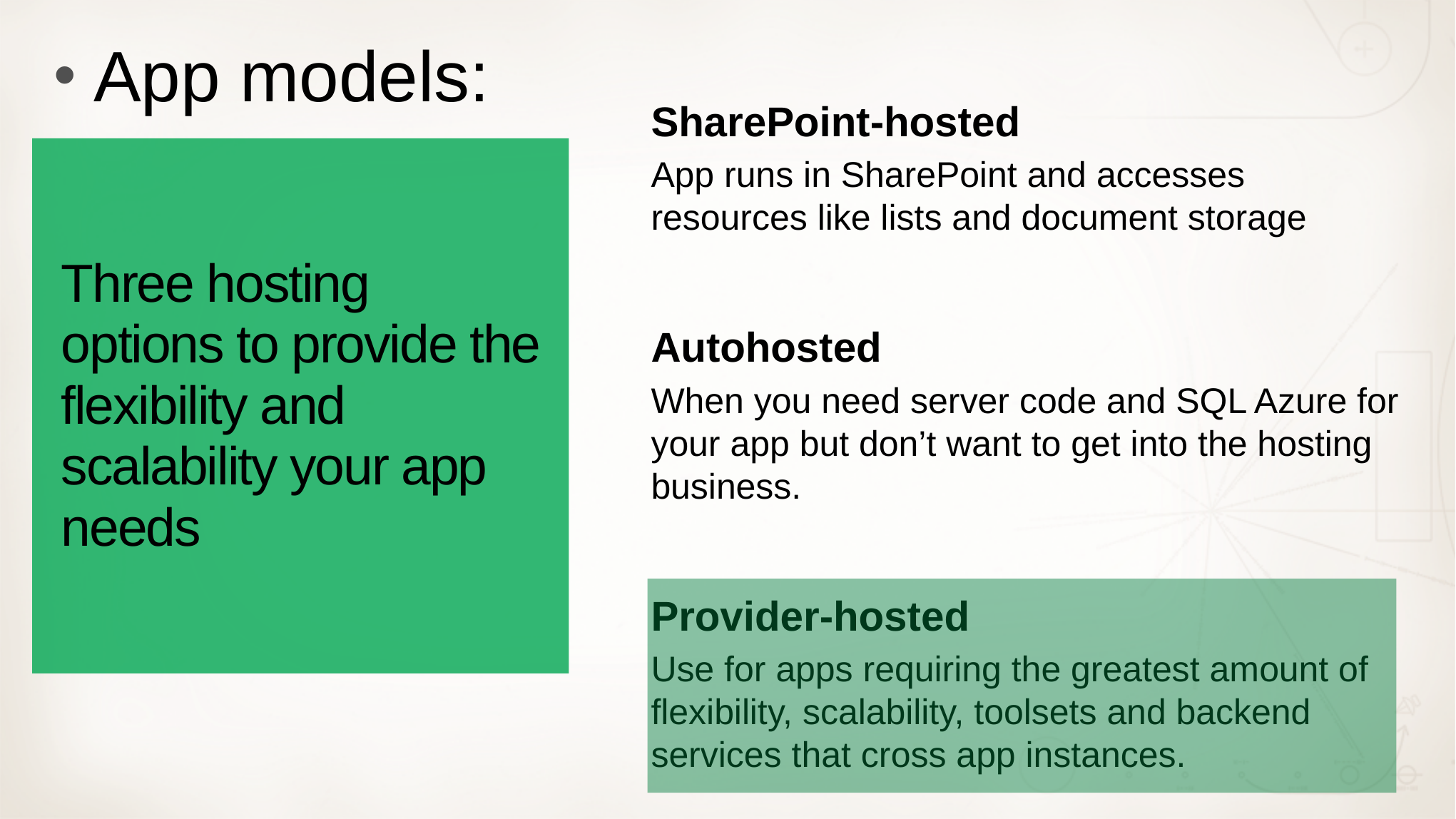

App models:

SharePoint-hosted
App runs in SharePoint and accesses resources like lists and document storage

Autohosted
When you need server code and SQL Azure for your app but don’t want to get into the hosting business.

Provider-hosted
Use for apps requiring the greatest amount of flexibility, scalability, toolsets and backend services that cross app instances.
# Three hosting options to provide the flexibility and scalability your app needs